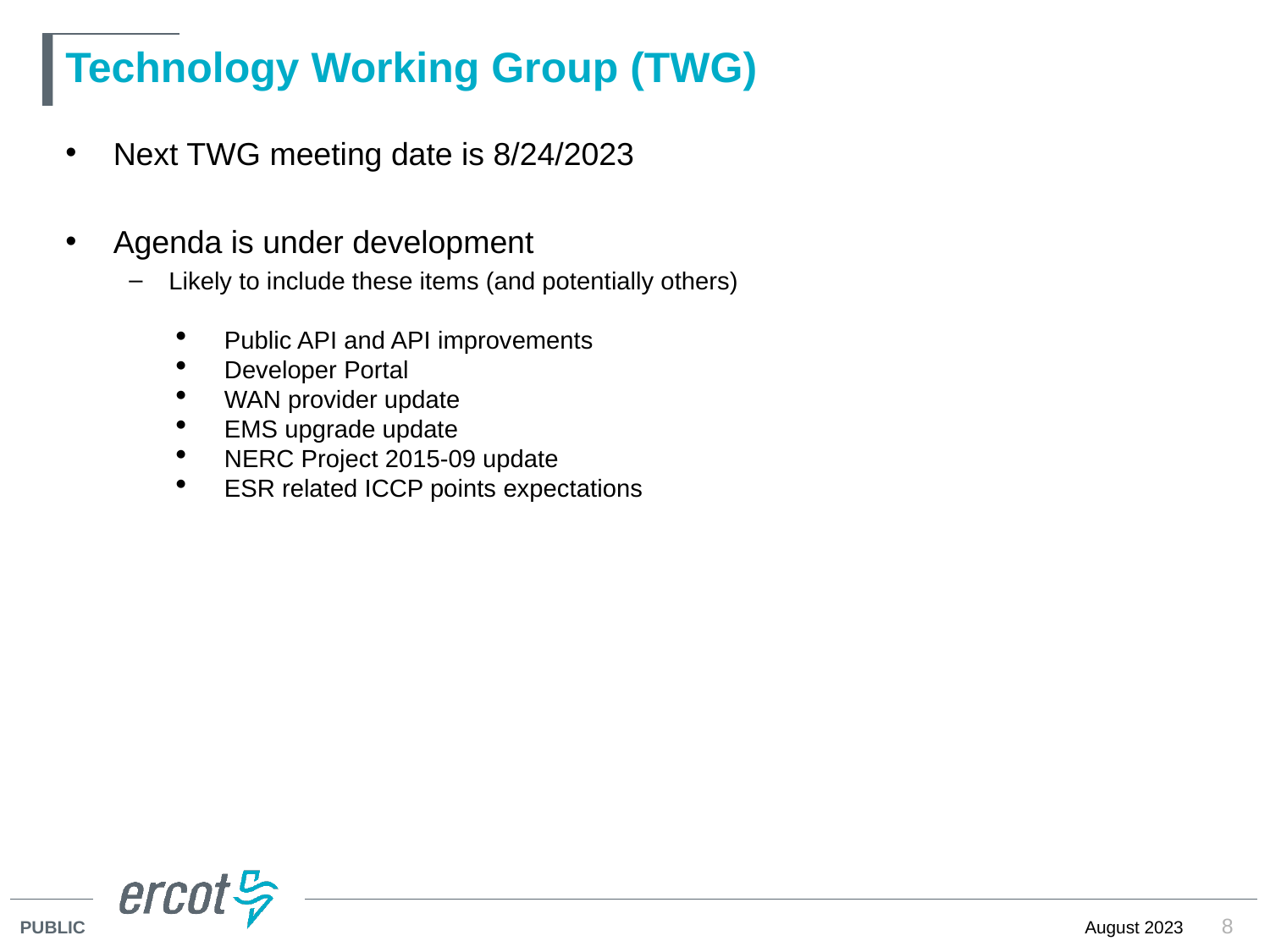

# Technology Working Group (TWG)
Next TWG meeting date is 8/24/2023

Agenda is under development
Likely to include these items (and potentially others)

Public API and API improvements
Developer Portal
WAN provider update
EMS upgrade update
NERC Project 2015-09 update
ESR related ICCP points expectations

8